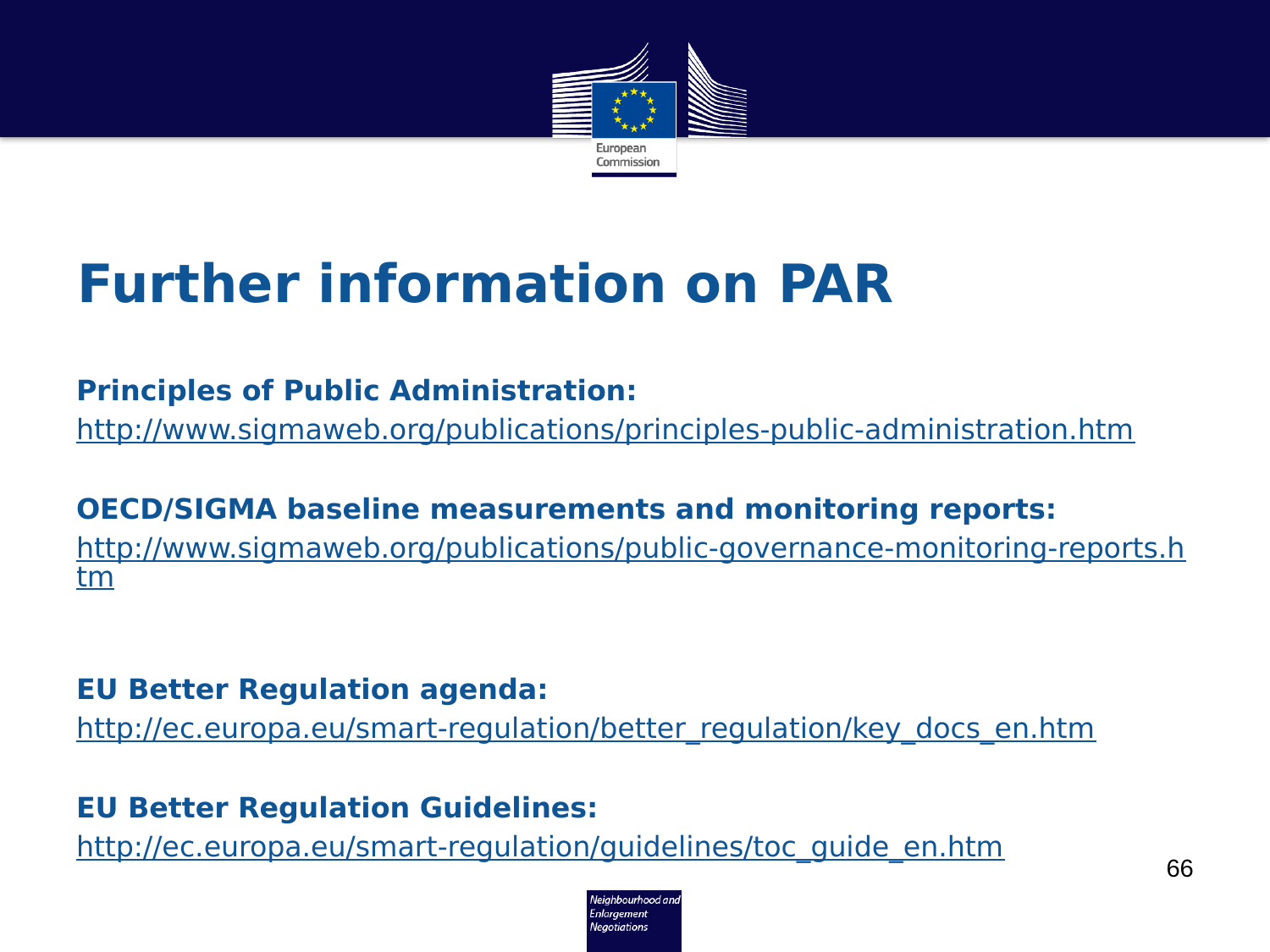

# Further information on PAR
Principles of Public Administration:
http://www.sigmaweb.org/publications/principles-public-administration.htm

OECD/SIGMA baseline measurements and monitoring reports:
http://www.sigmaweb.org/publications/public-governance-monitoring-reports.htm

EU Better Regulation agenda:
http://ec.europa.eu/smart-regulation/better_regulation/key_docs_en.htm

EU Better Regulation Guidelines:
http://ec.europa.eu/smart-regulation/guidelines/toc_guide_en.htm

66